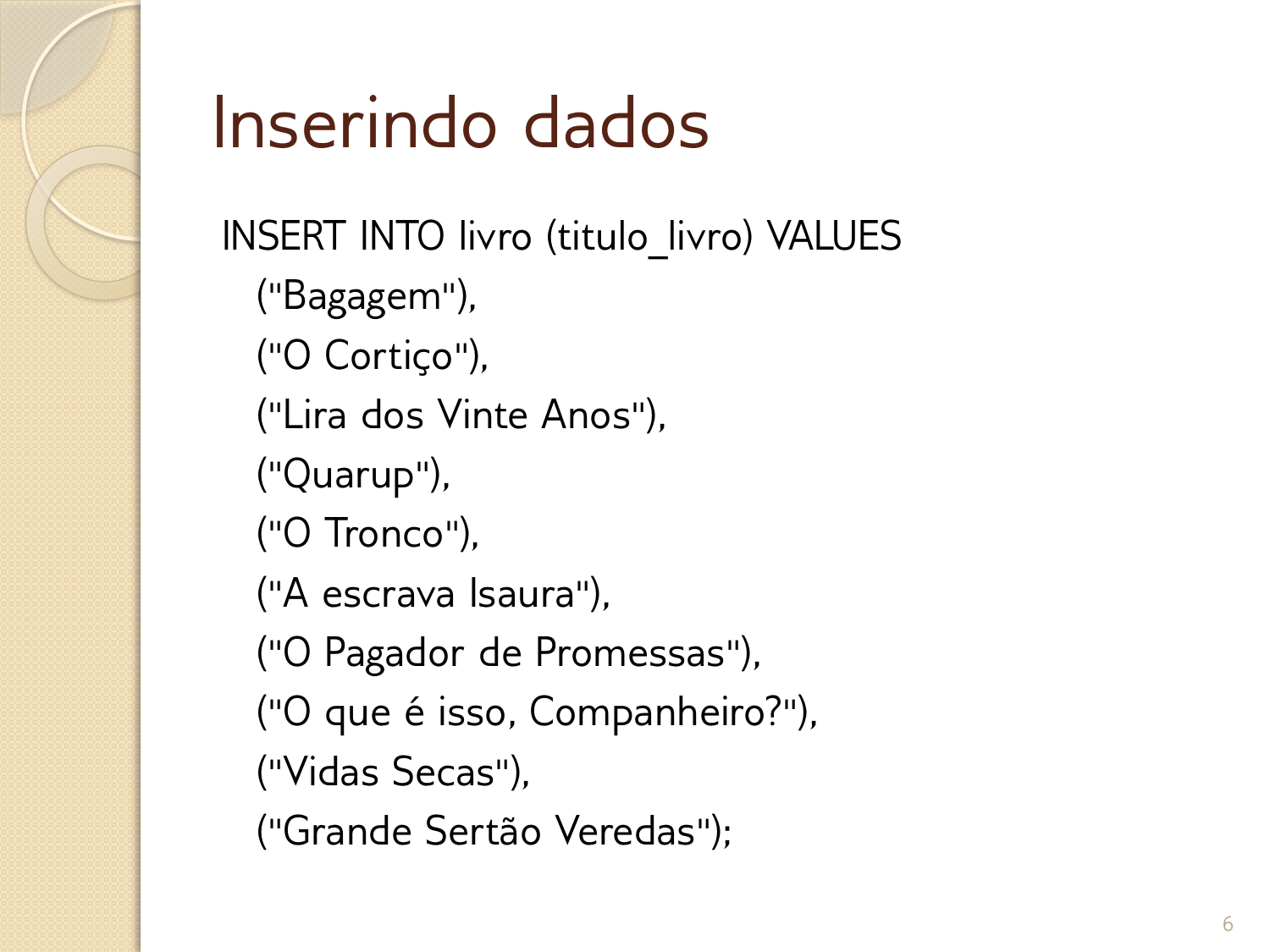

# Inserindo dados
INSERT INTO livro (titulo_livro) VALUES
	("Bagagem"),
	("O Cortiço"),
	("Lira dos Vinte Anos"),
	("Quarup"),
	("O Tronco"),
	("A escrava Isaura"),
	("O Pagador de Promessas"),
	("O que é isso, Companheiro?"),
	("Vidas Secas"),
	("Grande Sertão Veredas");

6